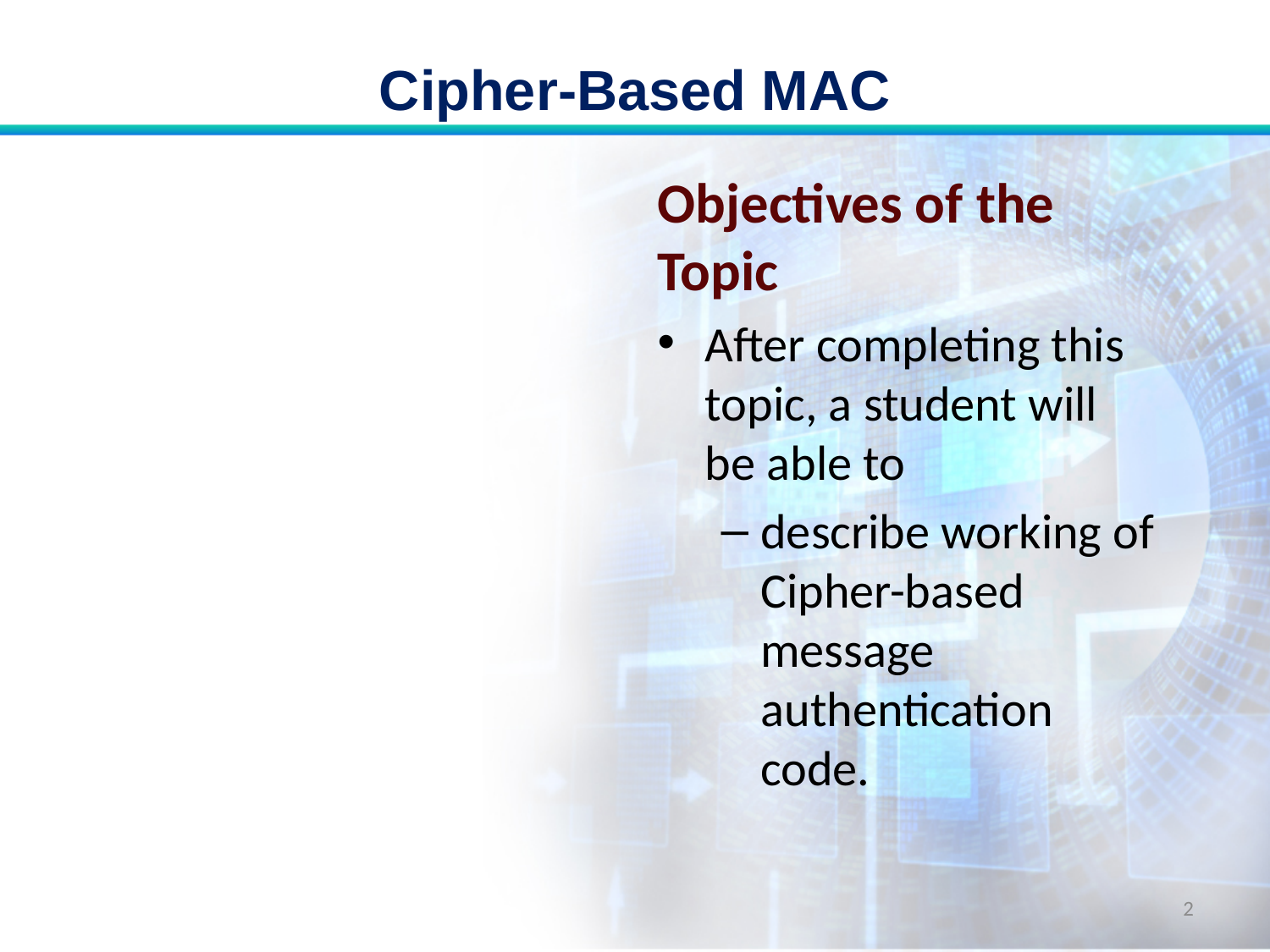

# Cipher-Based MAC
Objectives of the Topic
After completing this topic, a student will be able to
describe working of Cipher-based message authentication code.
2